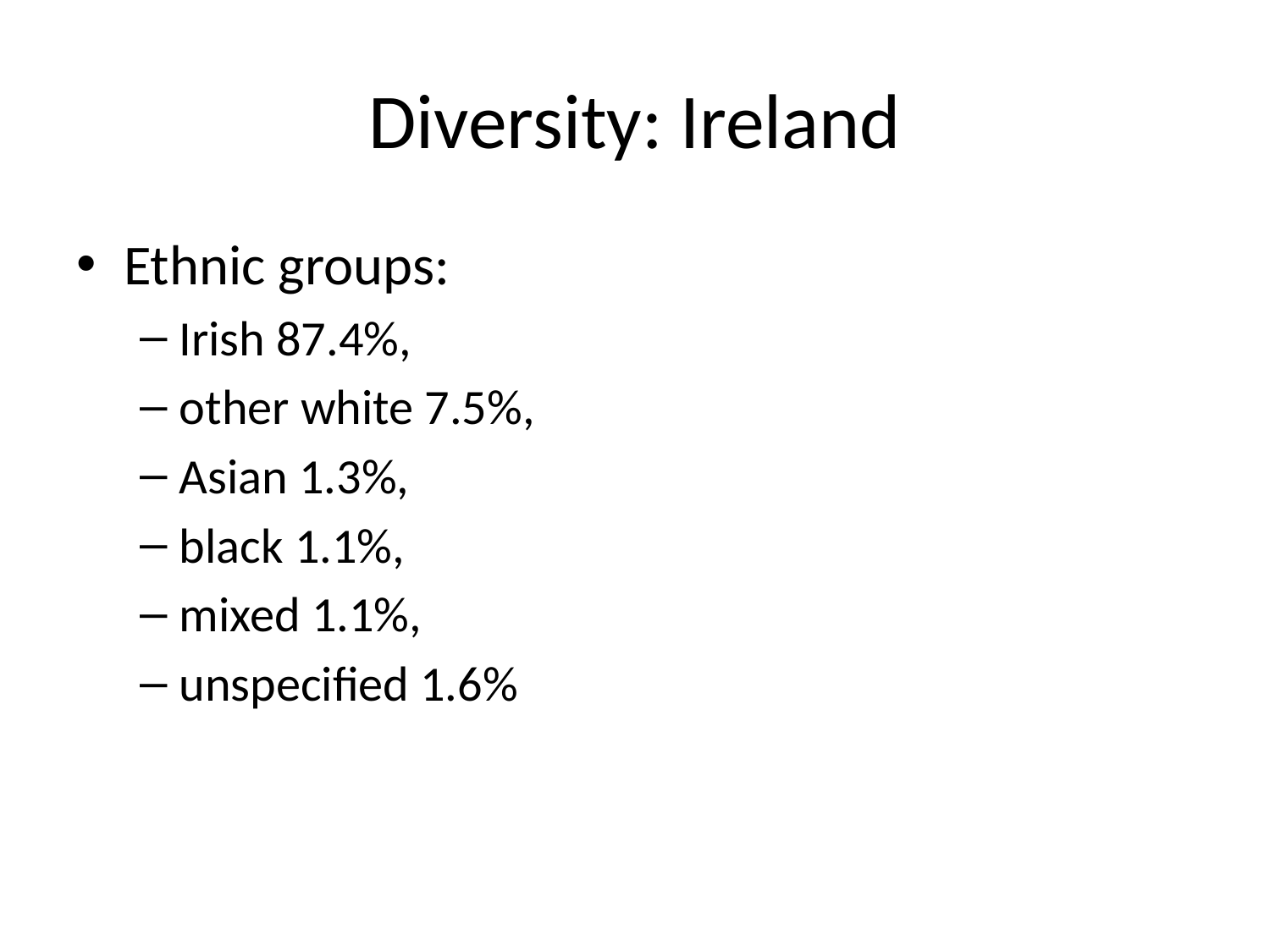

# Diversity: Ireland
Ethnic groups:
Irish 87.4%,
other white 7.5%,
Asian 1.3%,
black 1.1%,
mixed 1.1%,
unspecified 1.6%